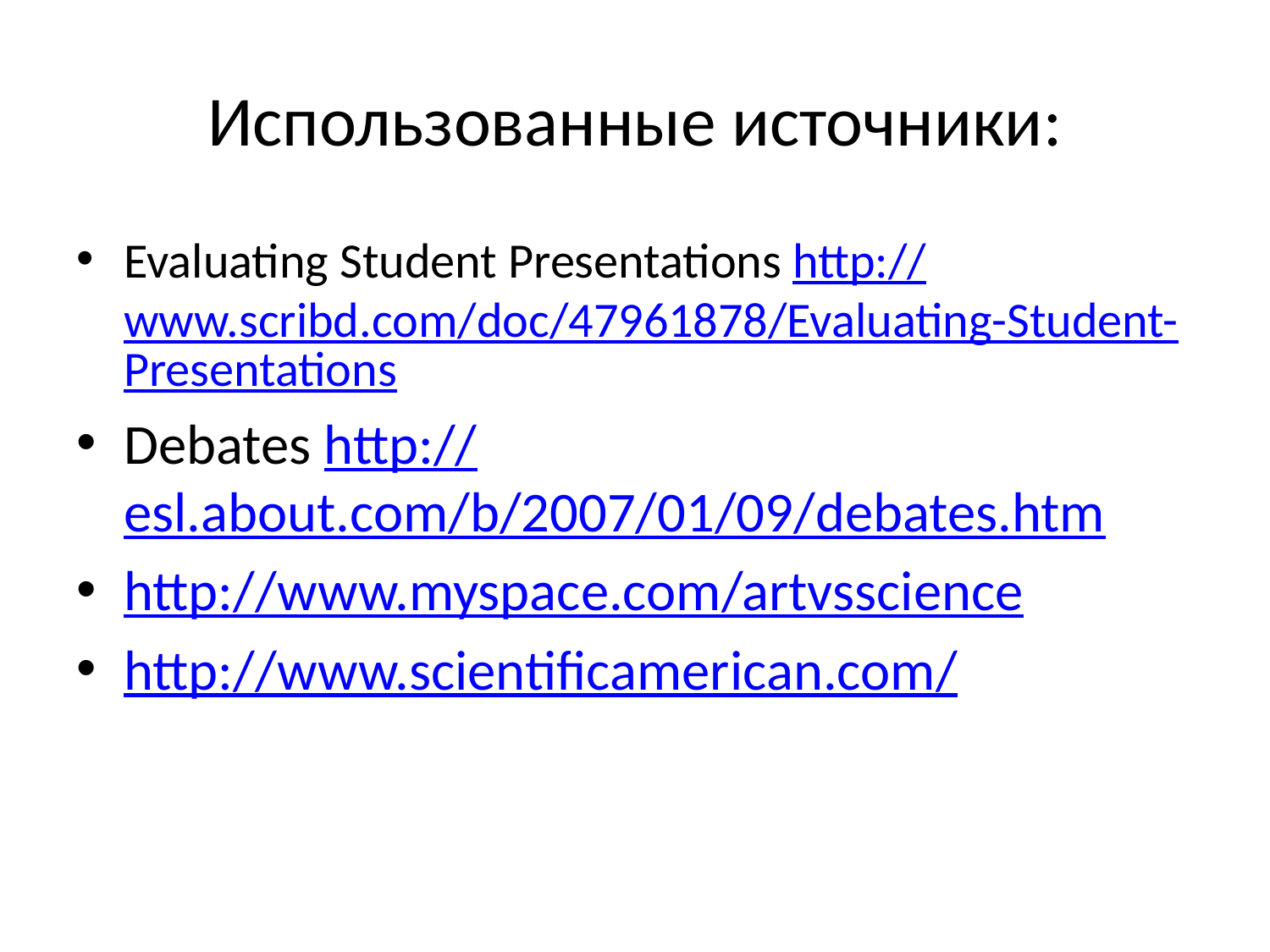

# Использованные источники:
Evaluating Student Presentations http://www.scribd.com/doc/47961878/Evaluating-Student-Presentations
Debates http://esl.about.com/b/2007/01/09/debates.htm
http://www.myspace.com/artvsscience
http://www.scientificamerican.com/